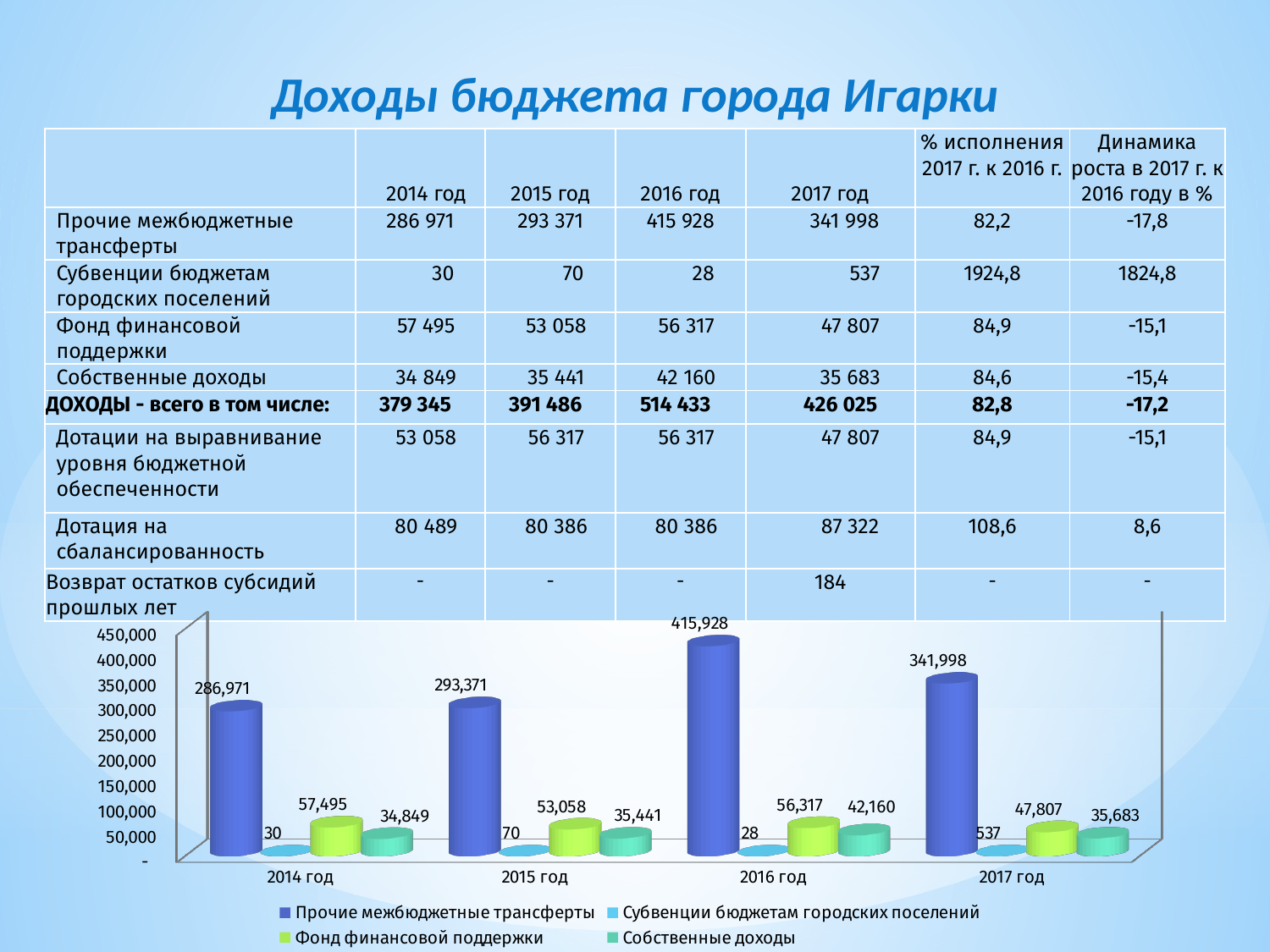

Доходы бюджета города Игарки
|  | 2014 год | 2015 год | 2016 год | 2017 год | % исполнения 2017 г. к 2016 г. | Динамика роста в 2017 г. к 2016 году в % |
| --- | --- | --- | --- | --- | --- | --- |
| Прочие межбюджетные трансферты | 286 971 | 293 371 | 415 928 | 341 998 | 82,2 | -17,8 |
| Субвенции бюджетам городских поселений | 30 | 70 | 28 | 537 | 1924,8 | 1824,8 |
| Фонд финансовой поддержки | 57 495 | 53 058 | 56 317 | 47 807 | 84,9 | -15,1 |
| Собственные доходы | 34 849 | 35 441 | 42 160 | 35 683 | 84,6 | -15,4 |
| ДОХОДЫ - всего в том числе: | 379 345 | 391 486 | 514 433 | 426 025 | 82,8 | -17,2 |
| Дотации на выравнивание уровня бюджетной обеспеченности | 53 058 | 56 317 | 56 317 | 47 807 | 84,9 | -15,1 |
| Дотация на сбалансированность | 80 489 | 80 386 | 80 386 | 87 322 | 108,6 | 8,6 |
| Возврат остатков субсидий прошлых лет | - | - | - | 184 | - | - |

[unsupported chart]